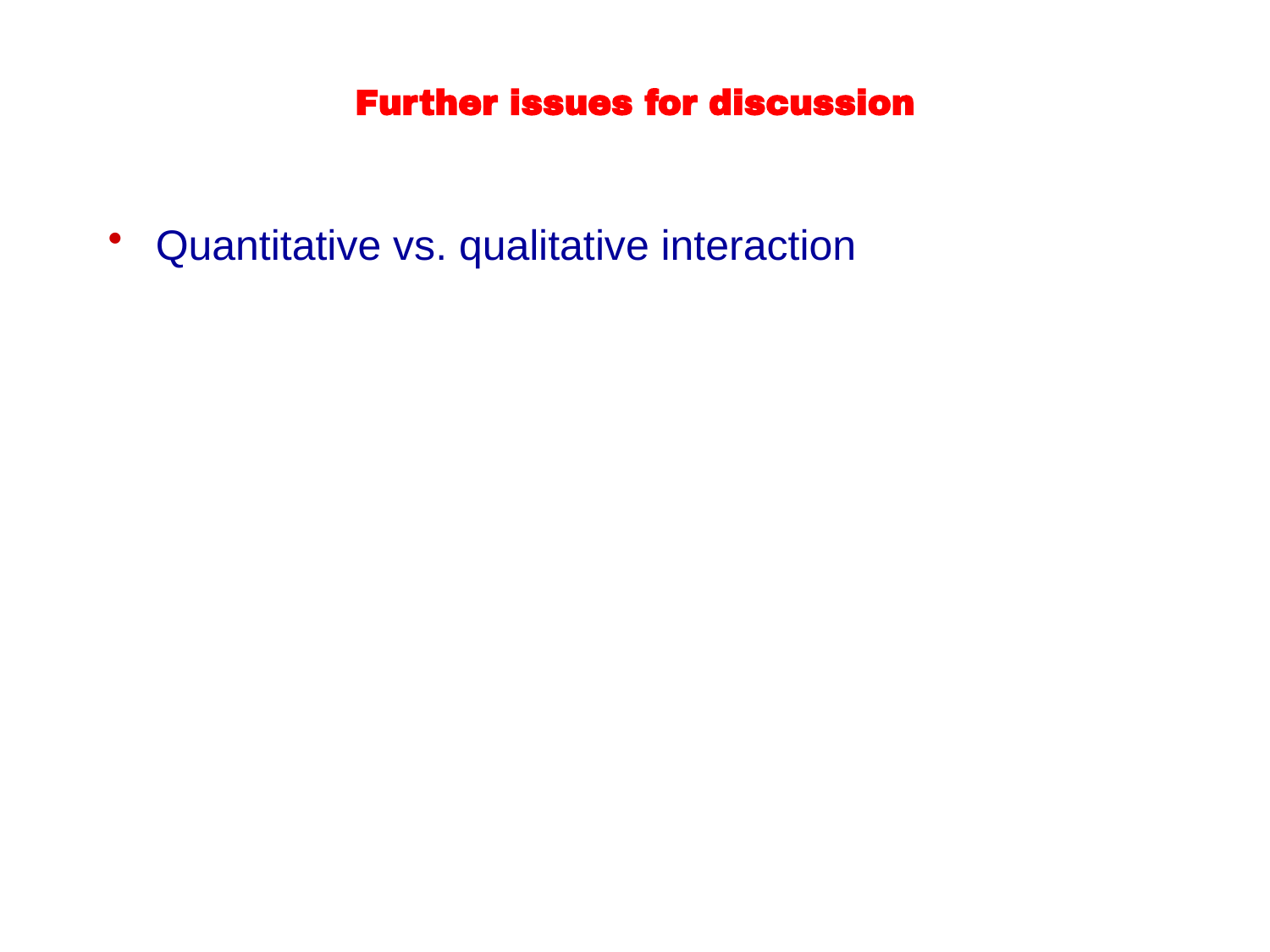

Further issues for discussion
Quantitative vs. qualitative interaction